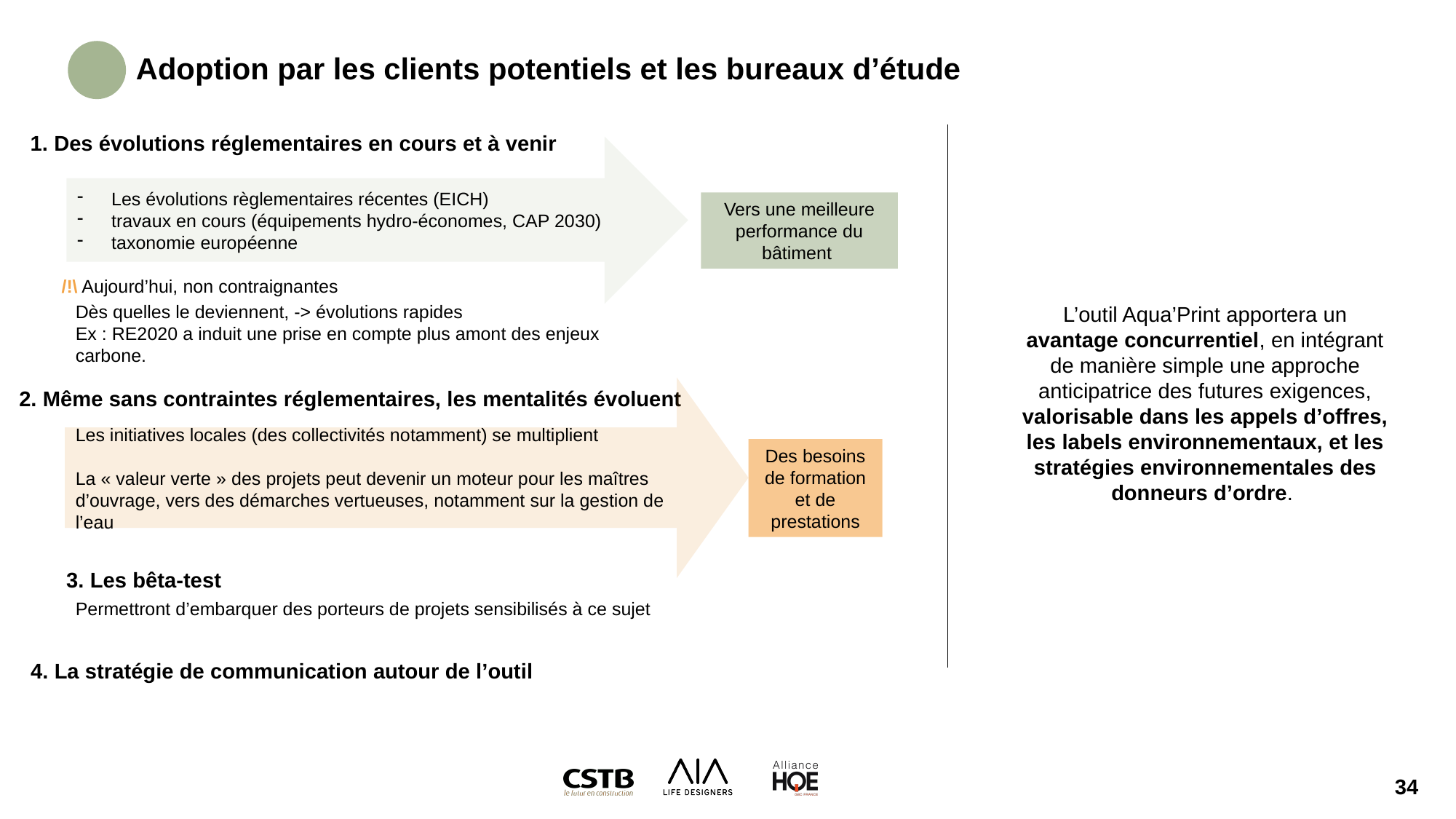

# Adoption par les clients potentiels et les bureaux d’étude
1. Des évolutions réglementaires en cours et à venir
Les évolutions règlementaires récentes (EICH)
travaux en cours (équipements hydro-économes, CAP 2030)
taxonomie européenne
Vers une meilleure performance du bâtiment
/!\ Aujourd’hui, non contraignantes
Dès quelles le deviennent, -> évolutions rapides
Ex : RE2020 a induit une prise en compte plus amont des enjeux carbone.
L’outil Aqua’Print apportera un avantage concurrentiel, en intégrant de manière simple une approche anticipatrice des futures exigences, valorisable dans les appels d’offres, les labels environnementaux, et les stratégies environnementales des donneurs d’ordre.
Les initiatives locales (des collectivités notamment) se multiplient

La « valeur verte » des projets peut devenir un moteur pour les maîtres
d’ouvrage, vers des démarches vertueuses, notamment sur la gestion de l’eau
2. Même sans contraintes réglementaires, les mentalités évoluent
Des besoins de formation et de prestations
3. Les bêta-test
Permettront d’embarquer des porteurs de projets sensibilisés à ce sujet
4. La stratégie de communication autour de l’outil